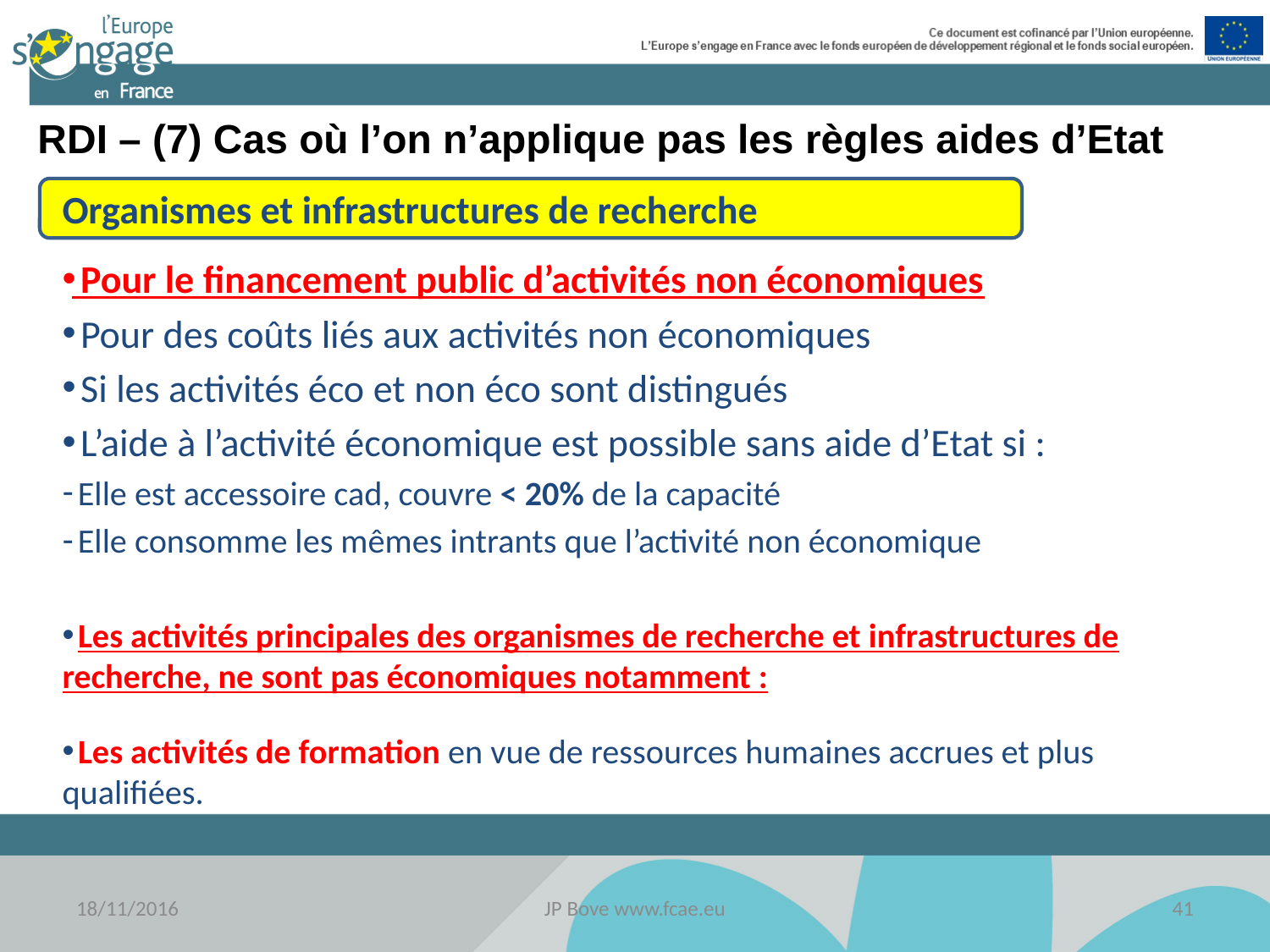

RDI – (7) Cas où l’on n’applique pas les règles aides d’Etat

Organismes et infrastructures de recherche

 Pour le financement public d’activités non économiques
 Pour des coûts liés aux activités non économiques
 Si les activités éco et non éco sont distingués
 L’aide à l’activité économique est possible sans aide d’Etat si :
 Elle est accessoire cad, couvre < 20% de la capacité
 Elle consomme les mêmes intrants que l’activité non économique

 Les activités principales des organismes de recherche et infrastructures de recherche, ne sont pas économiques notamment :

 Les activités de formation en vue de ressources humaines accrues et plus qualifiées.

18/11/2016
JP Bove www.fcae.eu
41